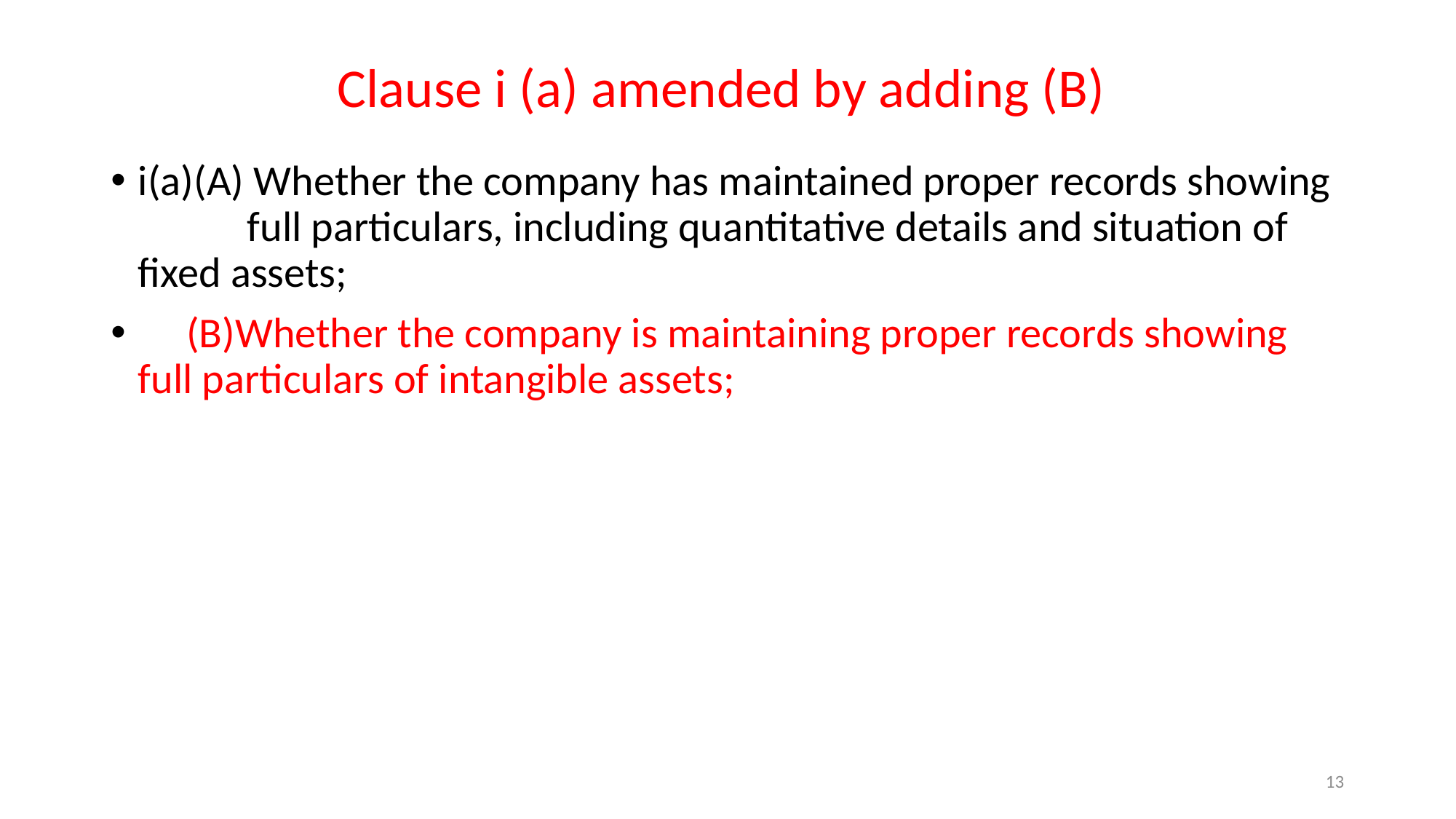

# Clause i (a) amended by adding (B)
i(a)(A) Whether the company has maintained proper records showing 	full particulars, including quantitative details and situation of 	fixed assets;
     (B)Whether the company is maintaining proper records showing 	full particulars of intangible assets;

13